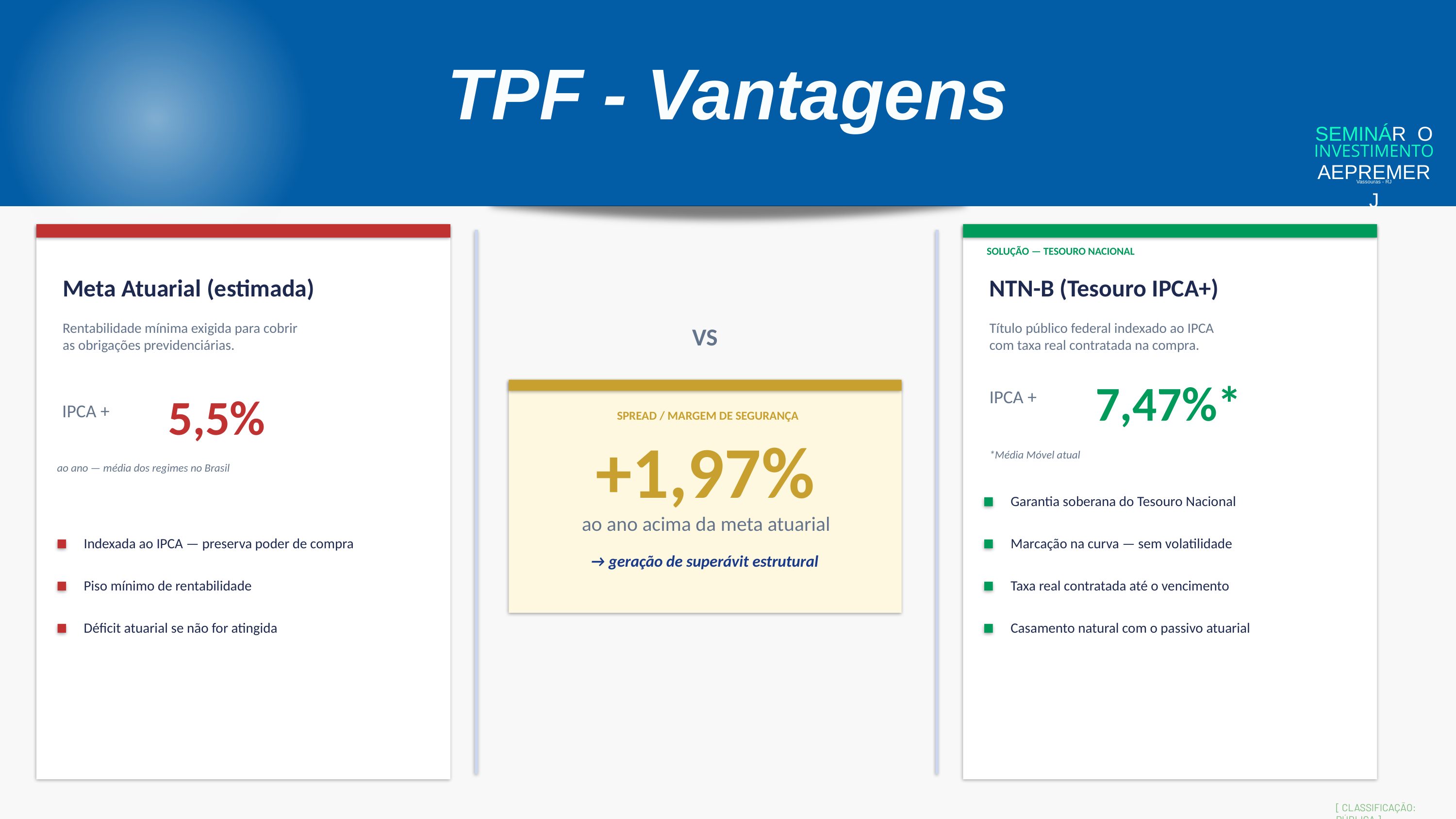

TPF - Vantagens

SEMINÁR  O
INVESTIMENTO
AEPREMERJ
Vassouras - RJ

SOLUÇÃO — TESOURO NACIONAL
Meta Atuarial (estimada)
NTN-B (Tesouro IPCA+)
Rentabilidade mínima exigida para cobrir
as obrigações previdenciárias.
Título público federal indexado ao IPCA
com taxa real contratada na compra.
VS
7,47%*

IPCA +
5,5%
IPCA +
SPREAD / MARGEM DE SEGURANÇA
+1,97%
*Média Móvel atual
ao ano — média dos regimes no Brasil
Garantia soberana do Tesouro Nacional

ao ano acima da meta atuarial
Indexada ao IPCA — preserva poder de compra
Marcação na curva — sem volatilidade

→ geração de superávit estrutural
Piso mínimo de rentabilidade
Taxa real contratada até o vencimento

Déficit atuarial se não for atingida
Casamento natural com o passivo atuarial